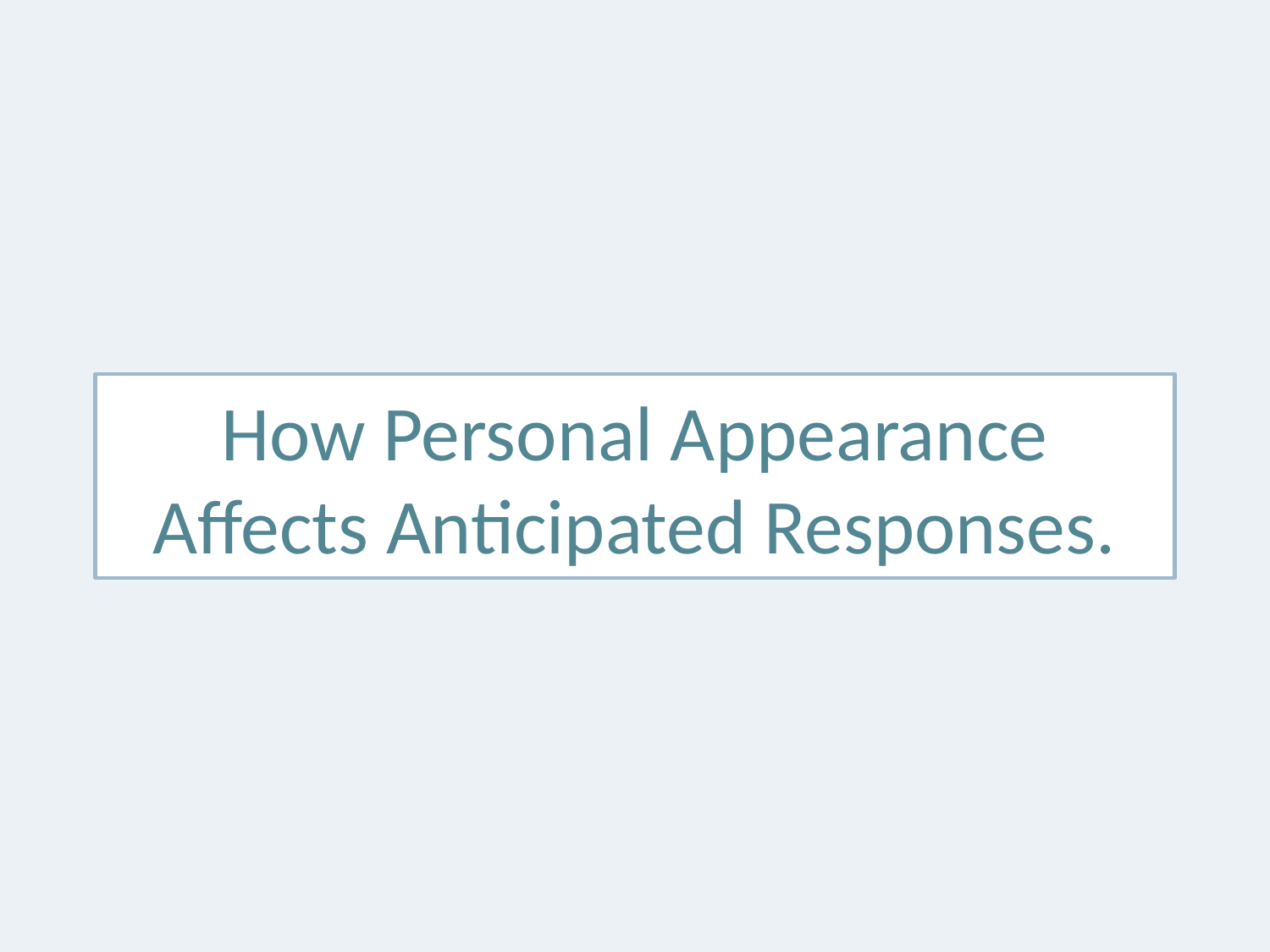

# How Personal Appearance Affects Anticipated Responses.